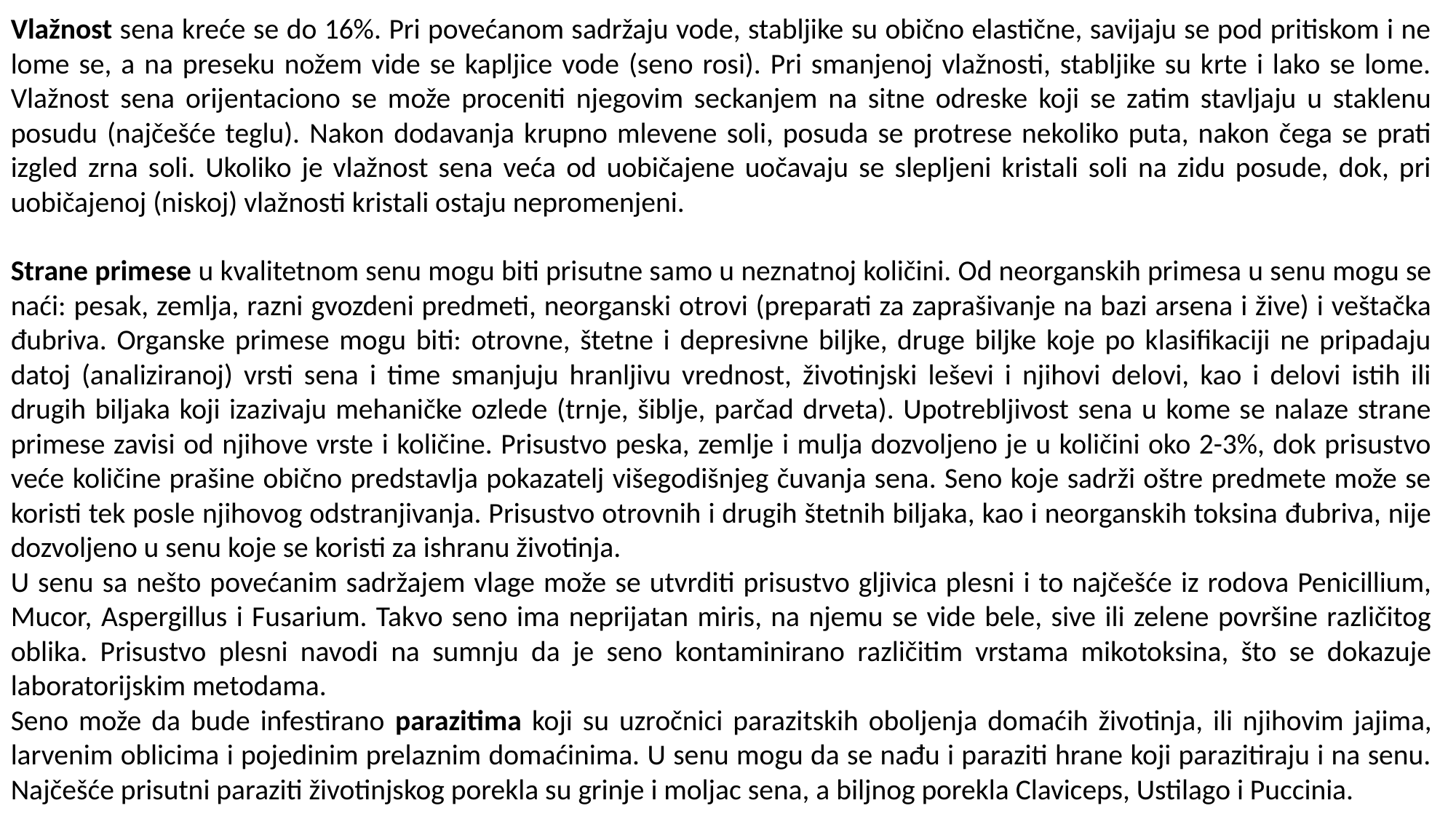

Vlažnost sena kreće se do 16%. Pri povećanom sadržaju vode, stabljike su obično elastične, savijaju se pod pritiskom i ne lome se, a na preseku nožem vide se kapljice vode (seno rosi). Pri smanjenoj vlažnosti, stabljike su krte i lako se lome. Vlažnost sena orijentaciono se može proceniti njegovim seckanjem na sitne odreske koji se zatim stavljaju u staklenu posudu (najčešće teglu). Nakon dodavanja krupno mlevene soli, posuda se protrese nekoliko puta, nakon čega se prati izgled zrna soli. Ukoliko je vlažnost sena veća od uobičajene uočavaju se slepljeni kristali soli na zidu posude, dok, pri uobičajenoj (niskoj) vlažnosti kristali ostaju nepromenjeni.

Strane primese u kvalitetnom senu mogu biti prisutne samo u neznatnoj količini. Od neorganskih primesa u senu mogu se naći: pesak, zemlja, razni gvozdeni predmeti, neorganski otrovi (preparati za zaprašivanje na bazi arsena i žive) i veštačka đubriva. Organske primese mogu biti: otrovne, štetne i depresivne biljke, druge biljke koje po klasifikaciji ne pripadaju datoj (analiziranoj) vrsti sena i time smanjuju hranljivu vrednost, životinjski leševi i njihovi delovi, kao i delovi istih ili drugih biljaka koji izazivaju mehaničke ozlede (trnje, šiblje, parčad drveta). Upotrebljivost sena u kome se nalaze strane primese zavisi od njihove vrste i količine. Prisustvo peska, zemlje i mulja dozvoljeno je u količini oko 2-3%, dok prisustvo veće količine prašine obično predstavlja pokazatelj višegodišnjeg čuvanja sena. Seno koje sadrži oštre predmete može se koristi tek posle njihovog odstranjivanja. Prisustvo otrovnih i drugih štetnih biljaka, kao i neorganskih toksina đubriva, nije dozvoljeno u senu koje se koristi za ishranu životinja.
U senu sa nešto povećanim sadržajem vlage može se utvrditi prisustvo gljivica plesni i to najčešće iz rodova Penicillium, Mucor, Aspergillus i Fusarium. Takvo seno ima neprijatan miris, na njemu se vide bele, sive ili zelene površine različitog oblika. Prisustvo plesni navodi na sumnju da je seno kontaminirano različitim vrstama mikotoksina, što se dokazuje laboratorijskim metodama.
Seno može da bude infestirano parazitima koji su uzročnici parazitskih oboljenja domaćih životinja, ili njihovim jajima, larvenim oblicima i pojedinim prelaznim domaćinima. U senu mogu da se nađu i paraziti hrane koji parazitiraju i na senu. Najčešće prisutni paraziti životinjskog porekla su grinje i moljac sena, a biljnog porekla Claviceps, Ustilago i Puccinia.